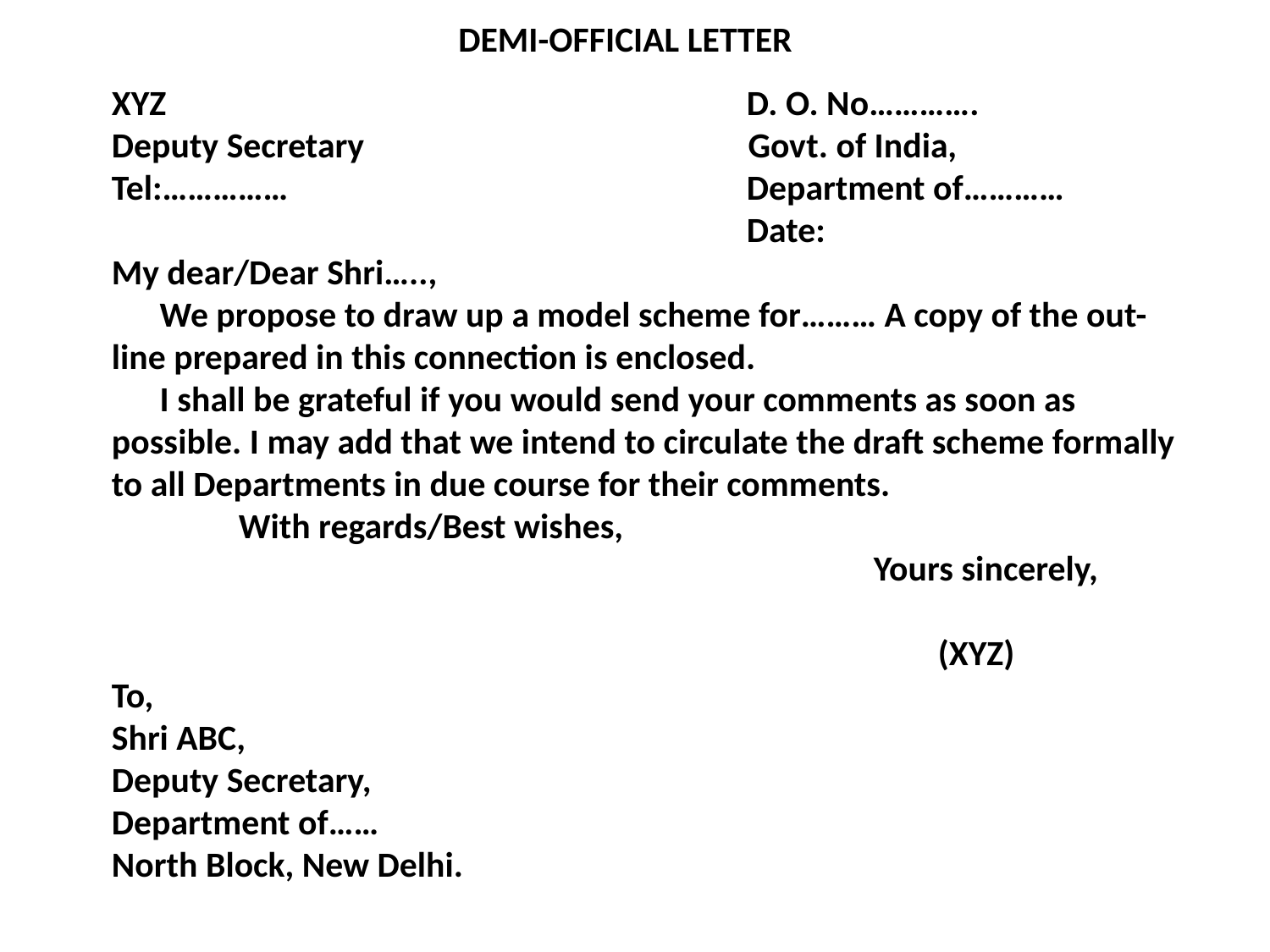

DEMI-OFFICIAL LETTER

XYZ			    		D. O. No………….
Deputy Secretary			                Govt. of India,
Tel:……………				Department of…………
					Date:
My dear/Dear Shri…..,
      We propose to draw up a model scheme for……… A copy of the out-
line prepared in this connection is enclosed.
      I shall be grateful if you would send your comments as soon as
possible. I may add that we intend to circulate the draft scheme formally
to all Departments in due course for their comments.
	With regards/Best wishes,
						Yours sincerely,

						        (XYZ)
To,
Shri ABC,
Deputy Secretary,
Department of……
North Block, New Delhi.